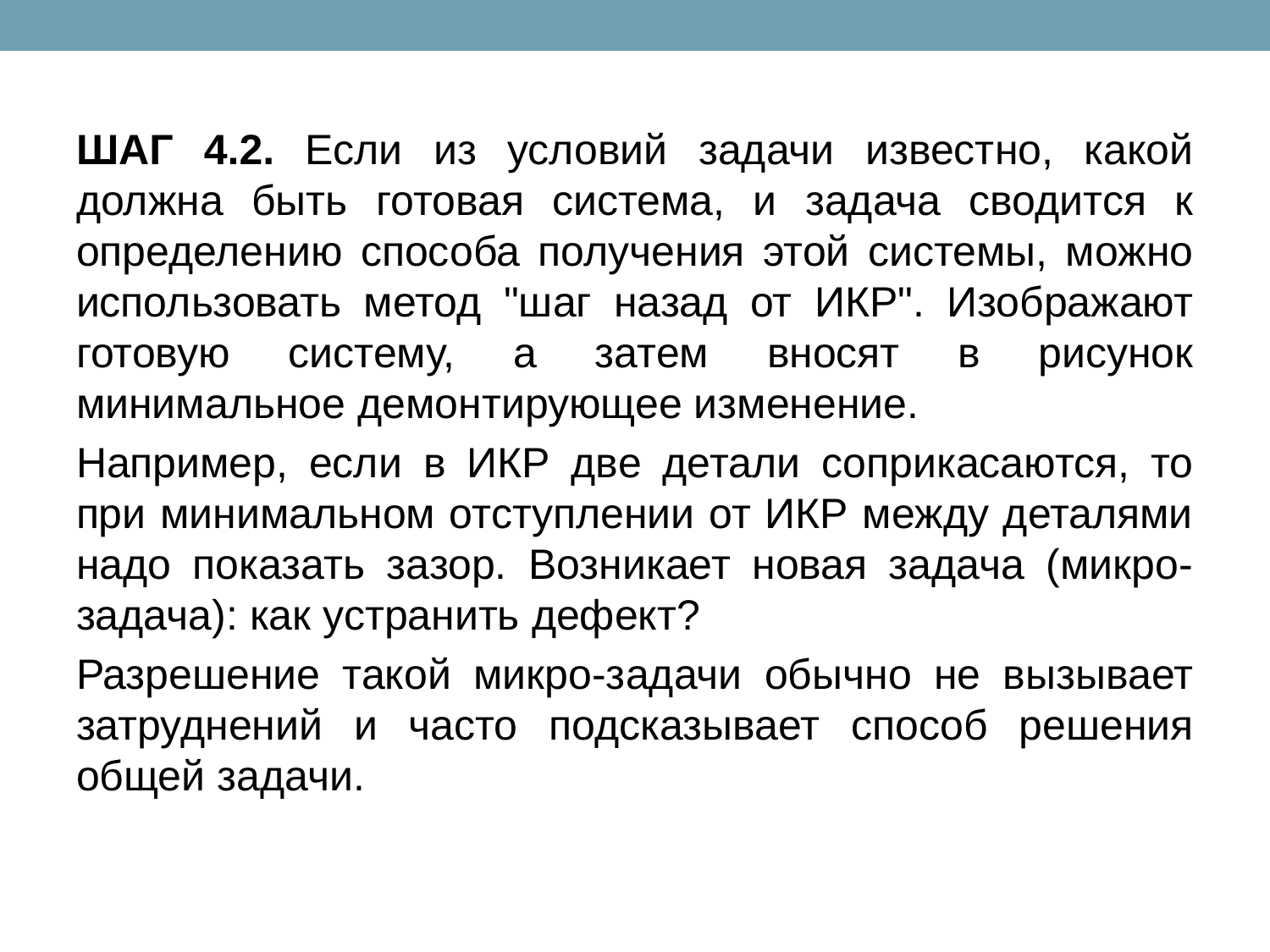

ШАГ 4.2. Если из условий задачи известно, какой должна быть готовая система, и задача сводится к определению способа получения этой системы, можно использовать метод "шаг назад от ИКР". Изображают готовую систему, а затем вносят в рисунок минимальное демонтирующее изменение.
Например, если в ИКР две детали соприкасаются, то при минимальном отступлении от ИКР между деталями надо показать зазор. Возникает новая задача (микро-задача): как устранить дефект?
Разрешение такой микро-задачи обычно не вызывает затруднений и часто подсказывает способ решения общей задачи.